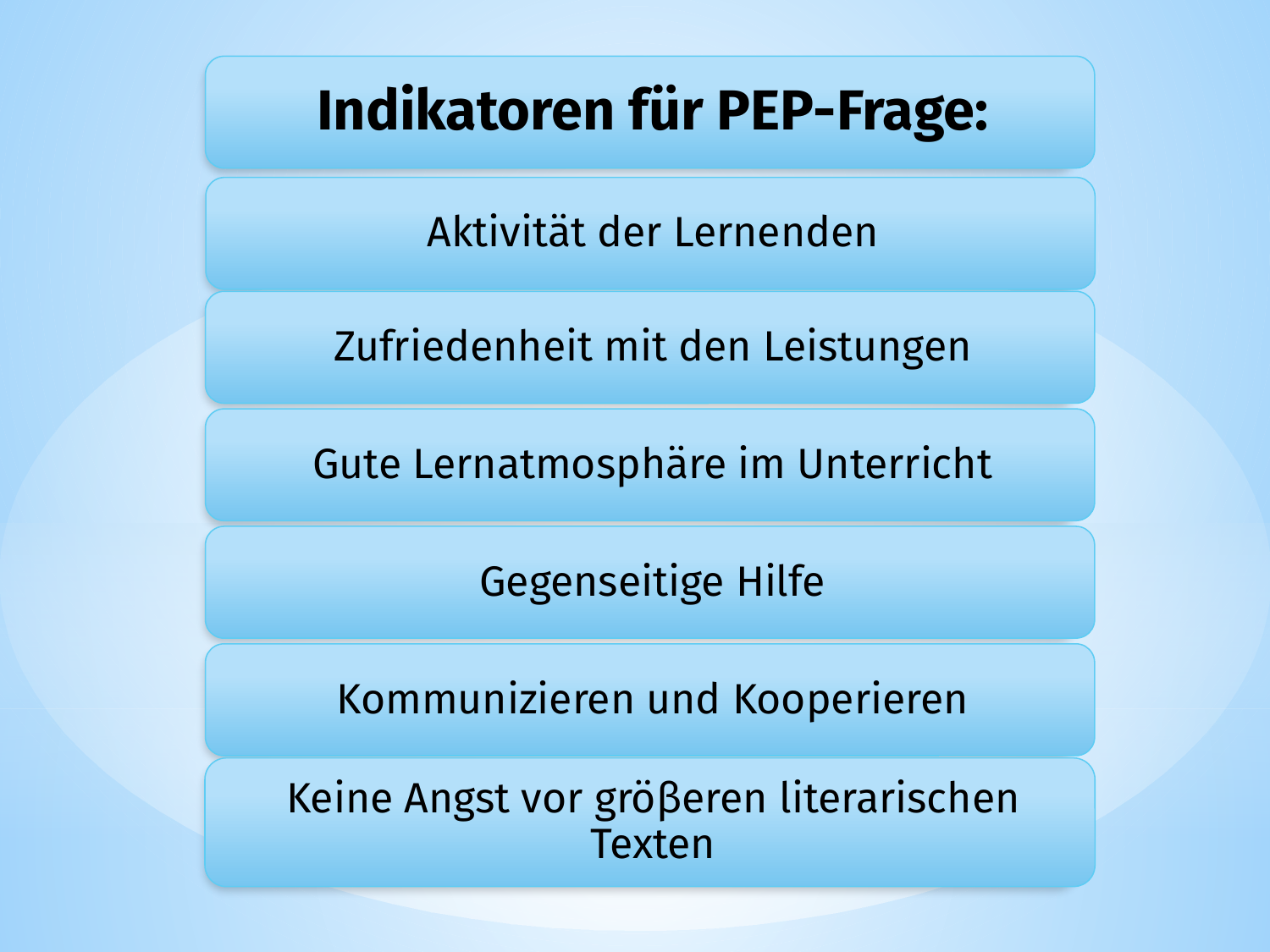

Indikatoren für PEP-Frage:
Aktivität der Lernenden
Zufriedenheit mit den Leistungen
Gute Lernatmosphäre im Unterricht
Gegenseitige Hilfe
Kommunizieren und Kooperieren
Keine Angst vor gröβeren literarischen Texten